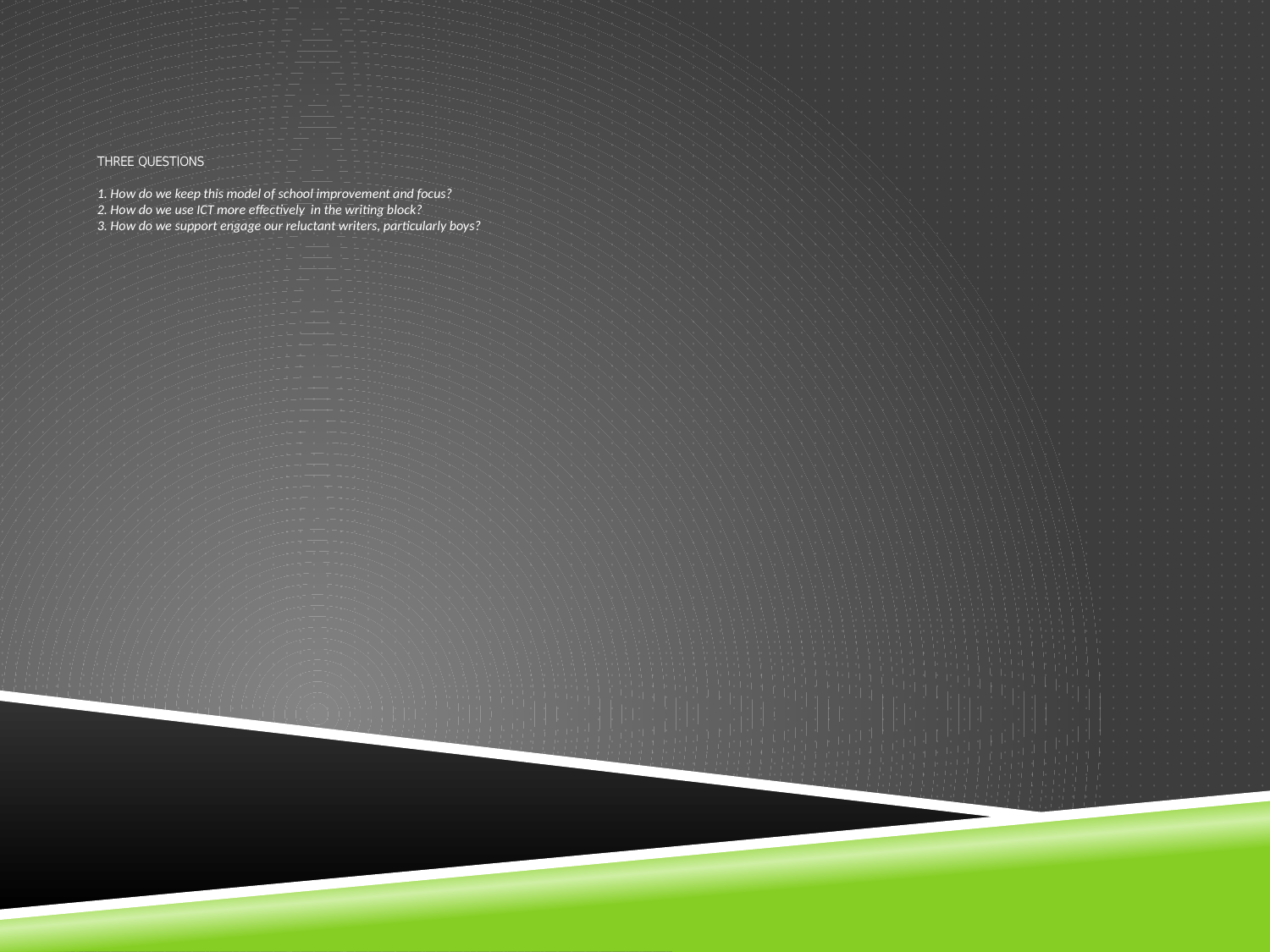

Three questions
1. How do we keep this model of school improvement and focus?
2. How do we use ICT more effectively  in the writing block?
3. How do we support engage our reluctant writers, particularly boys?